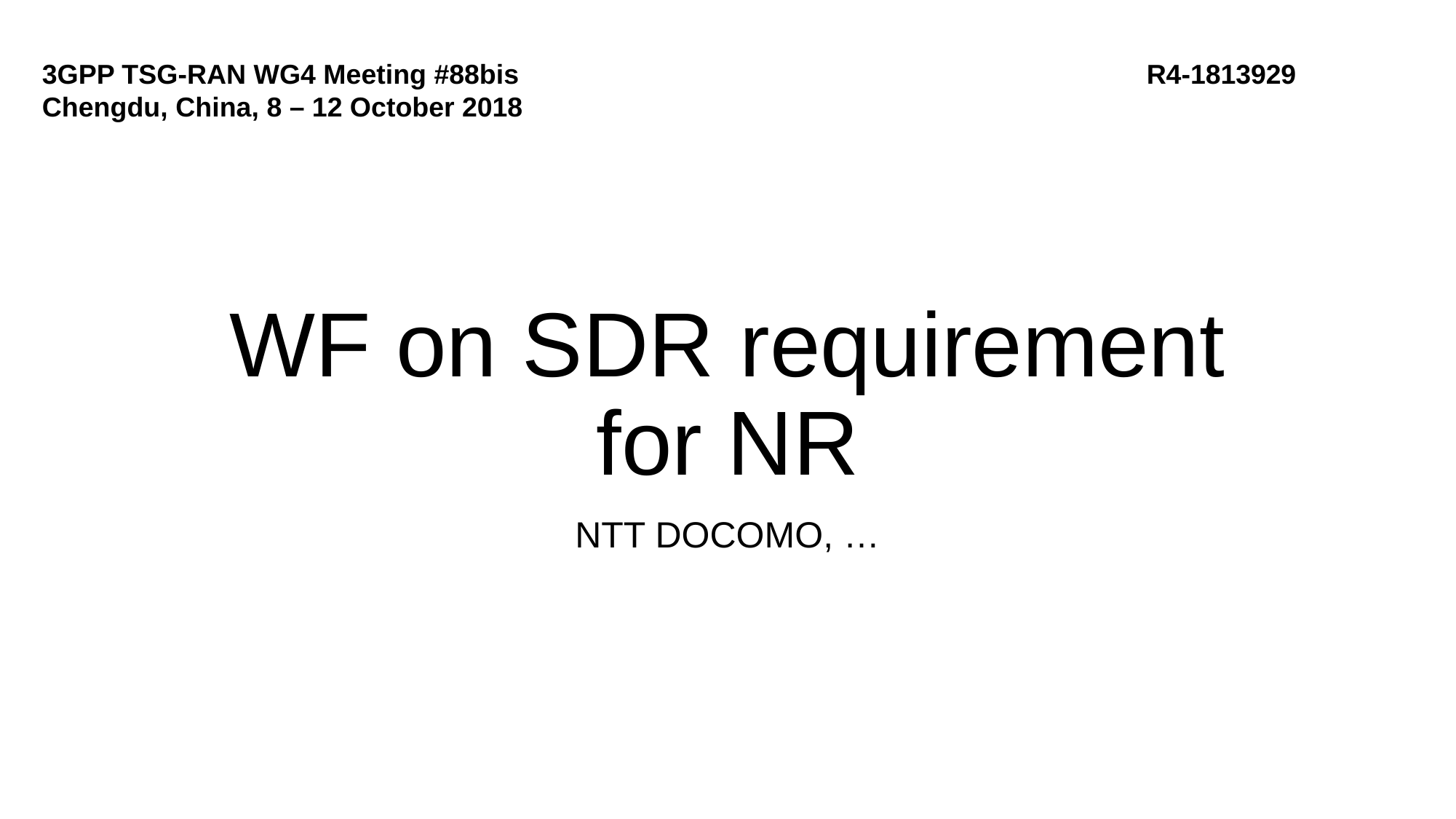

3GPP TSG-RAN WG4 Meeting #88bis	                                                       	                R4-1813929
Chengdu, China, 8 – 12 October 2018
# WF on SDR requirement for NR
NTT DOCOMO, …